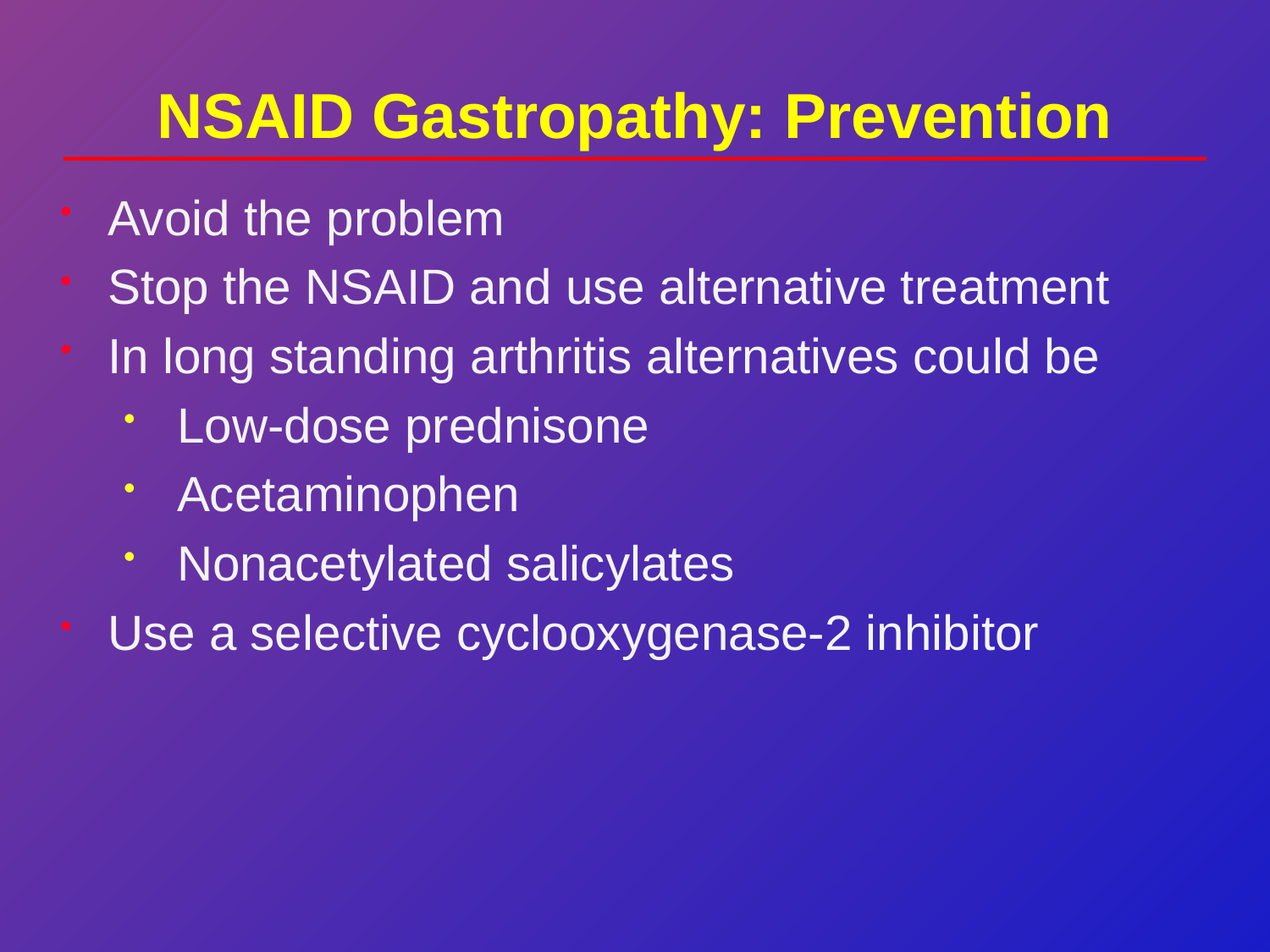

# NSAID Gastropathy: Prevention
Avoid the problem
Stop the NSAID and use alternative treatment
In long standing arthritis alternatives could be
 Low-dose prednisone
 Acetaminophen
 Nonacetylated salicylates
Use a selective cyclooxygenase-2 inhibitor